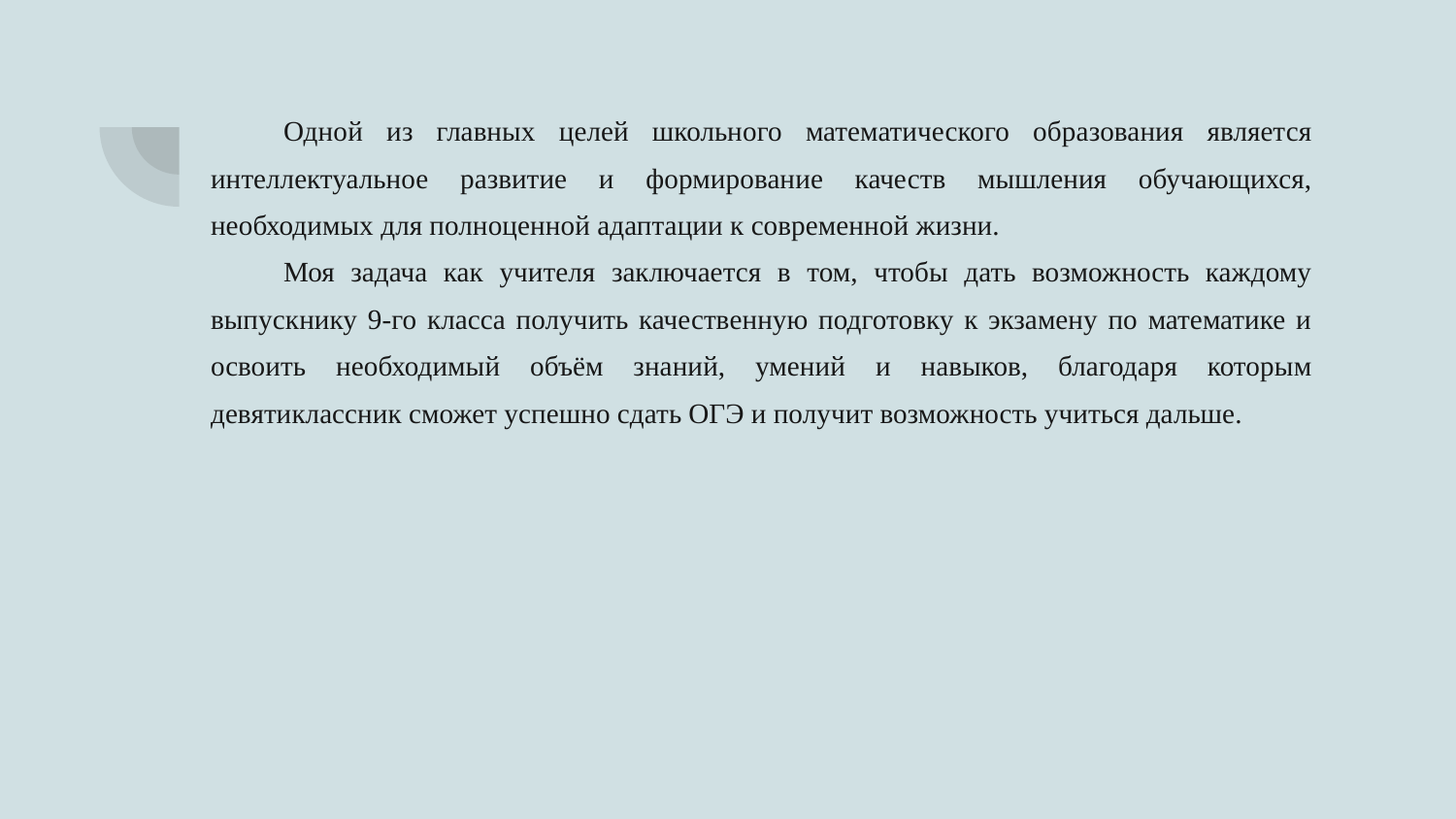

Одной из главных целей школьного математического образования является интеллектуальное развитие и формирование качеств мышления обучающихся, необходимых для полноценной адаптации к современной жизни.
Моя задача как учителя заключается в том, чтобы дать возможность каждому выпускнику 9-го класса получить качественную подготовку к экзамену по математике и освоить необходимый объём знаний, умений и навыков, благодаря которым девятиклассник сможет успешно сдать ОГЭ и получит возможность учиться дальше.
#